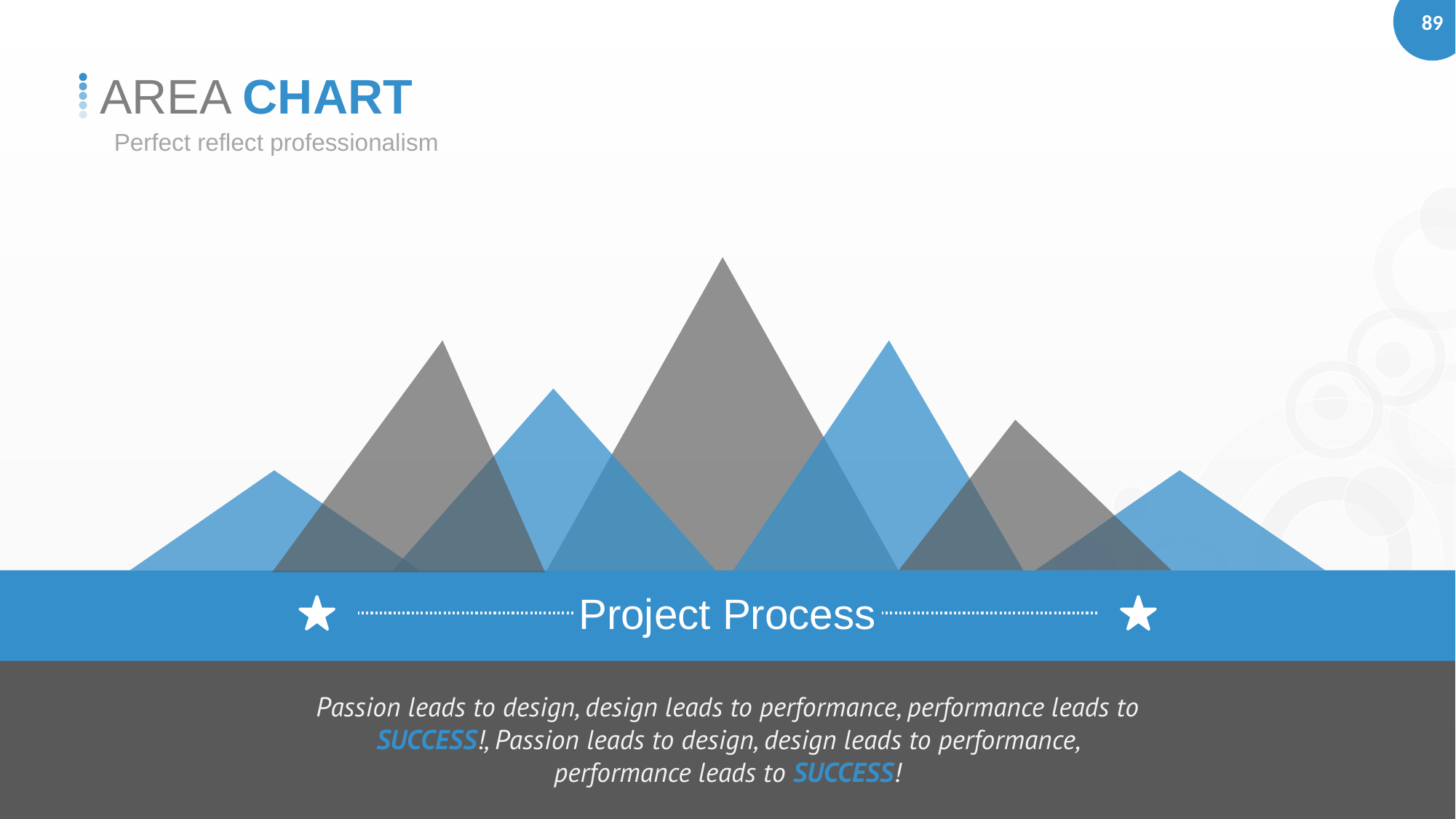

AREA CHART
Perfect reflect professionalism

Project Process

Passion leads to design, design leads to performance, performance leads to SUCCESS!, Passion leads to design, design leads to performance, performance leads to SUCCESS!